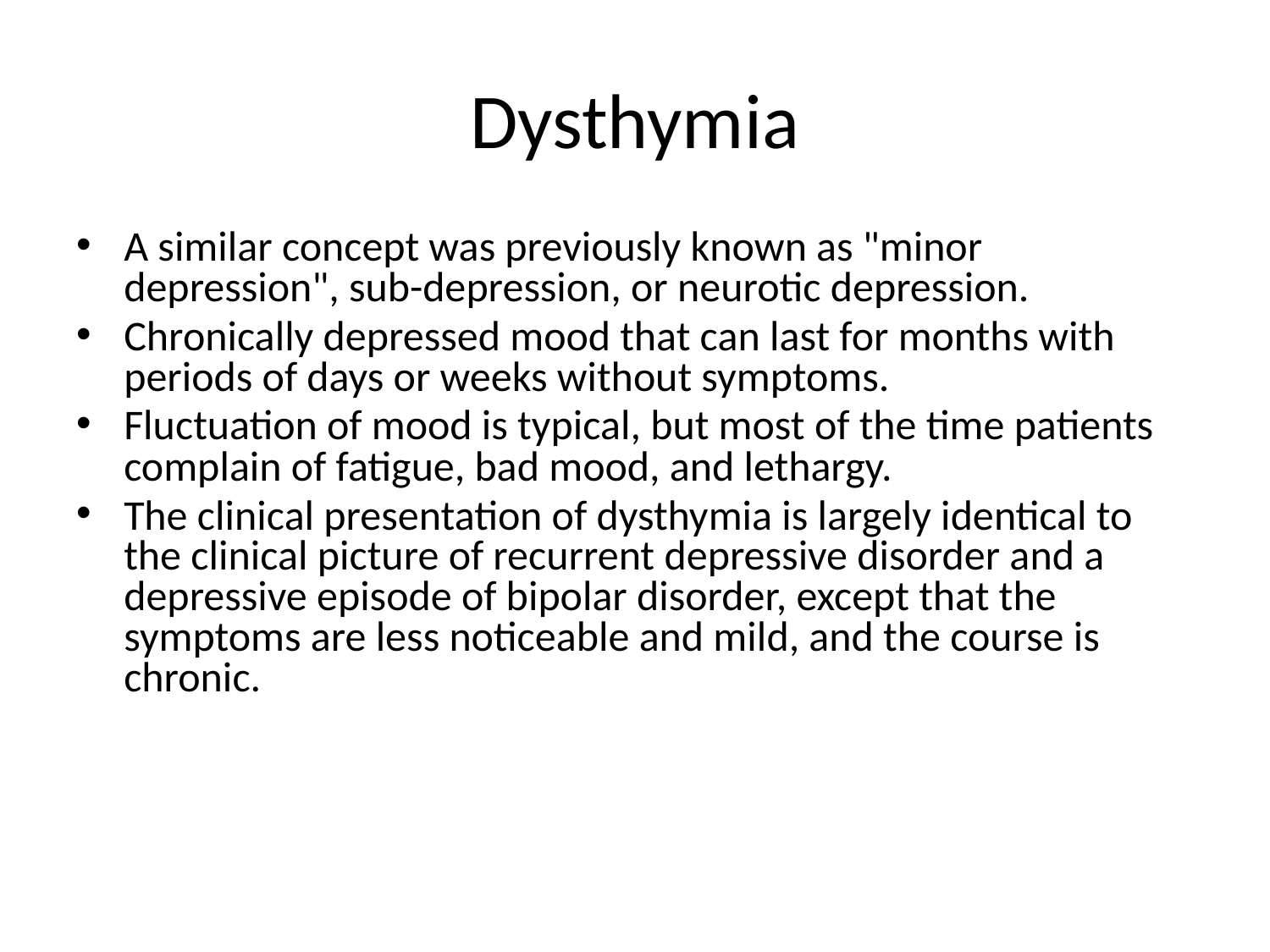

# Dysthymia
A similar concept was previously known as "minor depression", sub-depression, or neurotic depression.
Chronically depressed mood that can last for months with periods of days or weeks without symptoms.
Fluctuation of mood is typical, but most of the time patients complain of fatigue, bad mood, and lethargy.
The clinical presentation of dysthymia is largely identical to the clinical picture of recurrent depressive disorder and a depressive episode of bipolar disorder, except that the symptoms are less noticeable and mild, and the course is chronic.